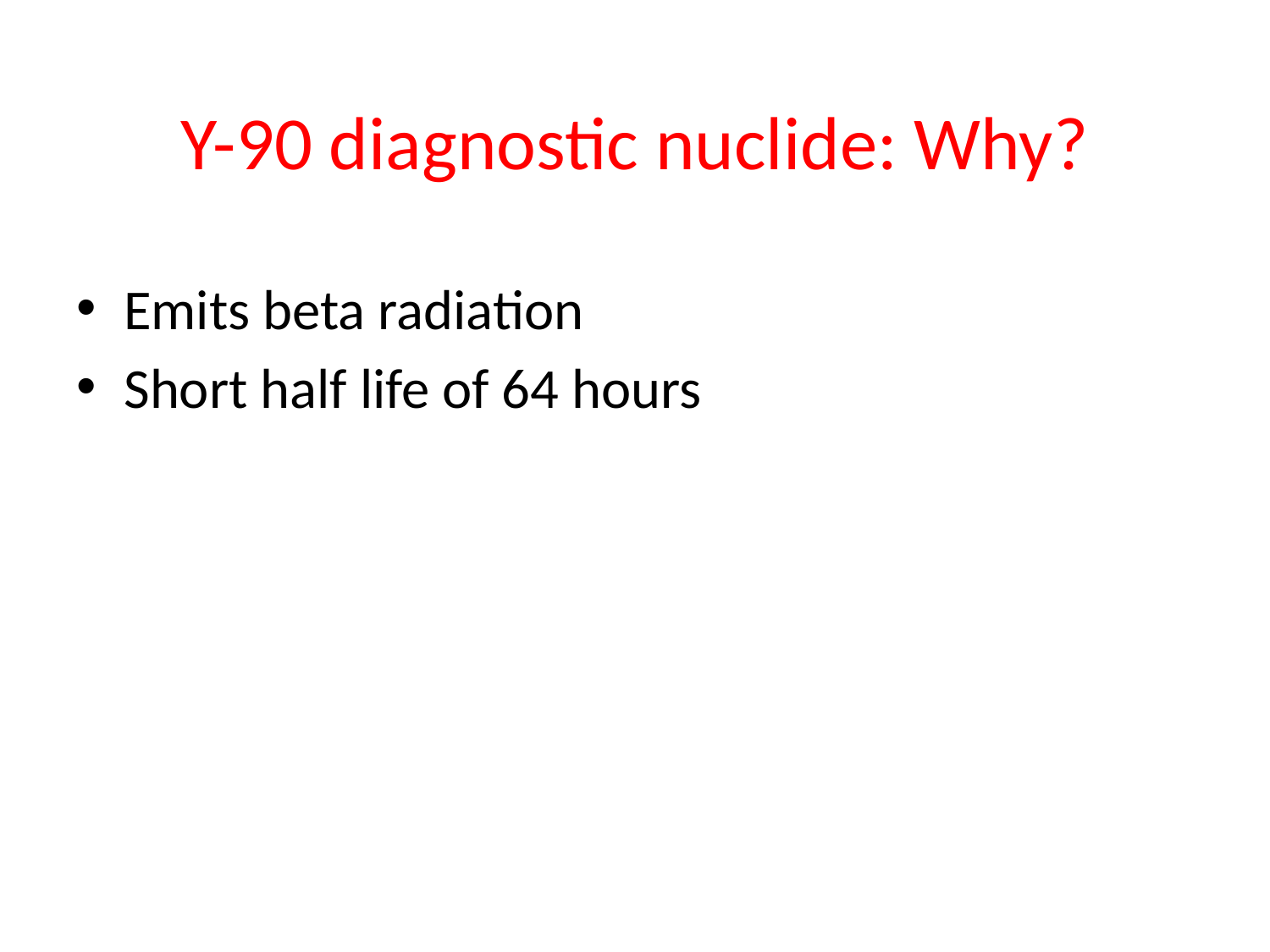

# Y-90 diagnostic nuclide: Why?
Emits beta radiation
Short half life of 64 hours